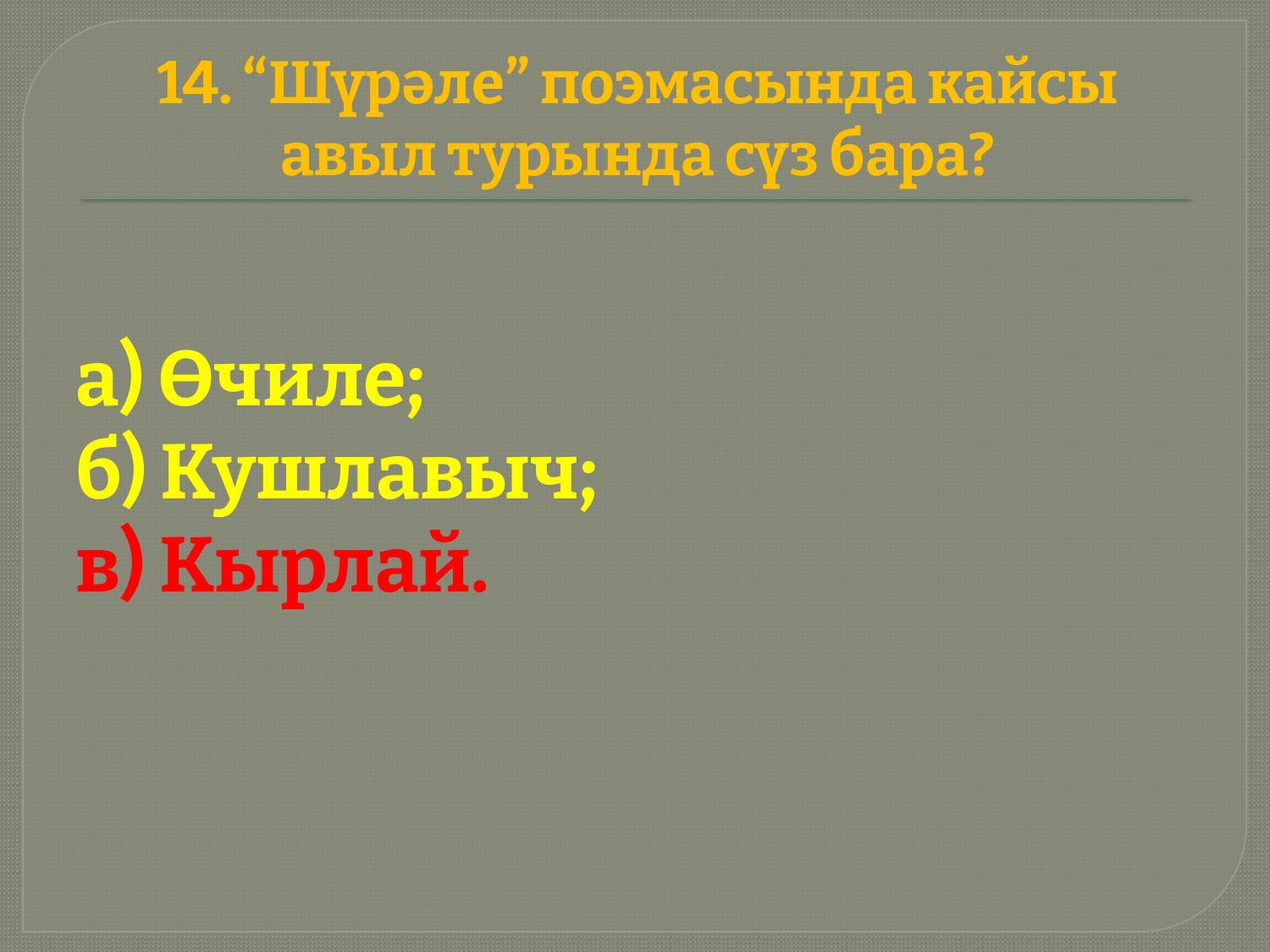

# 14. “Шүрәле” поэмасында кайсы авыл турында сүз бара?

а) Өчиле;
б) Кушлавыч;
в) Кырлай.